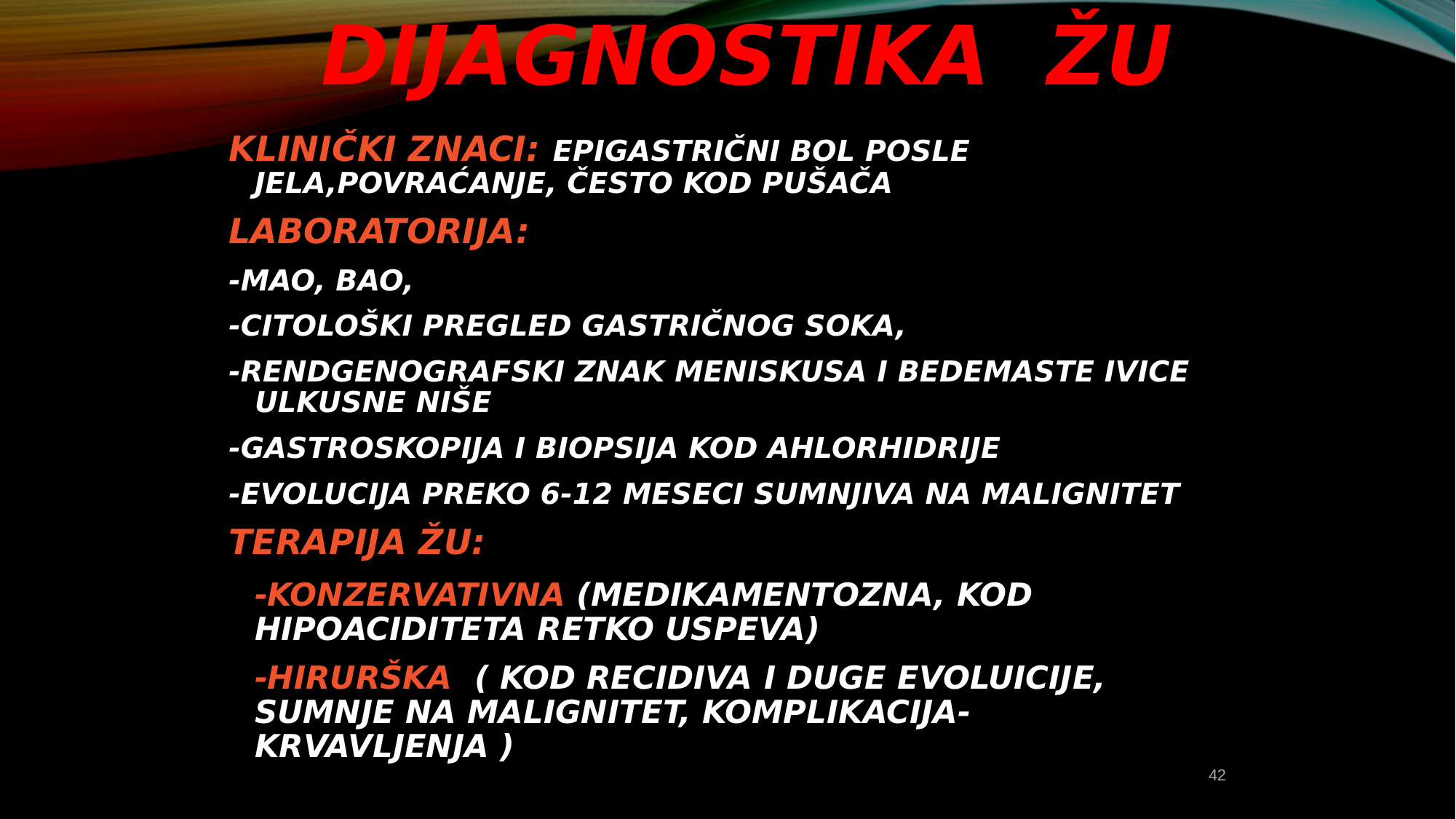

# DIJAGNOSTIKA  ŽU
KLINIČKI ZNACI: EPIGASTRIČNI BOL POSLE 	JELA,POVRAĆANJE, ČESTO KOD PUŠAČA
LABORATORIJA:
-MAO, BAO,
-CITOLOŠKI PREGLED GASTRIČNOG SOKA,
-RENDGENOGRAFSKI ZNAK MENISKUSA I BEDEMASTE IVICE ULKUSNE NIŠE
-GASTROSKOPIJA I BIOPSIJA KOD AHLORHIDRIJE
-EVOLUCIJA PREKO 6-12 MESECI SUMNJIVA NA MALIGNITET
TERAPIJA ŽU:
	-KONZERVATIVNA (MEDIKAMENTOZNA, KOD 	HIPOACIDITETA RETKO USPEVA)
	-HIRURŠKA  ( KOD RECIDIVA I DUGE EVOLUICIJE, 	SUMNJE NA MALIGNITET, KOMPLIKACIJA-KRVAVLJENJA )

42